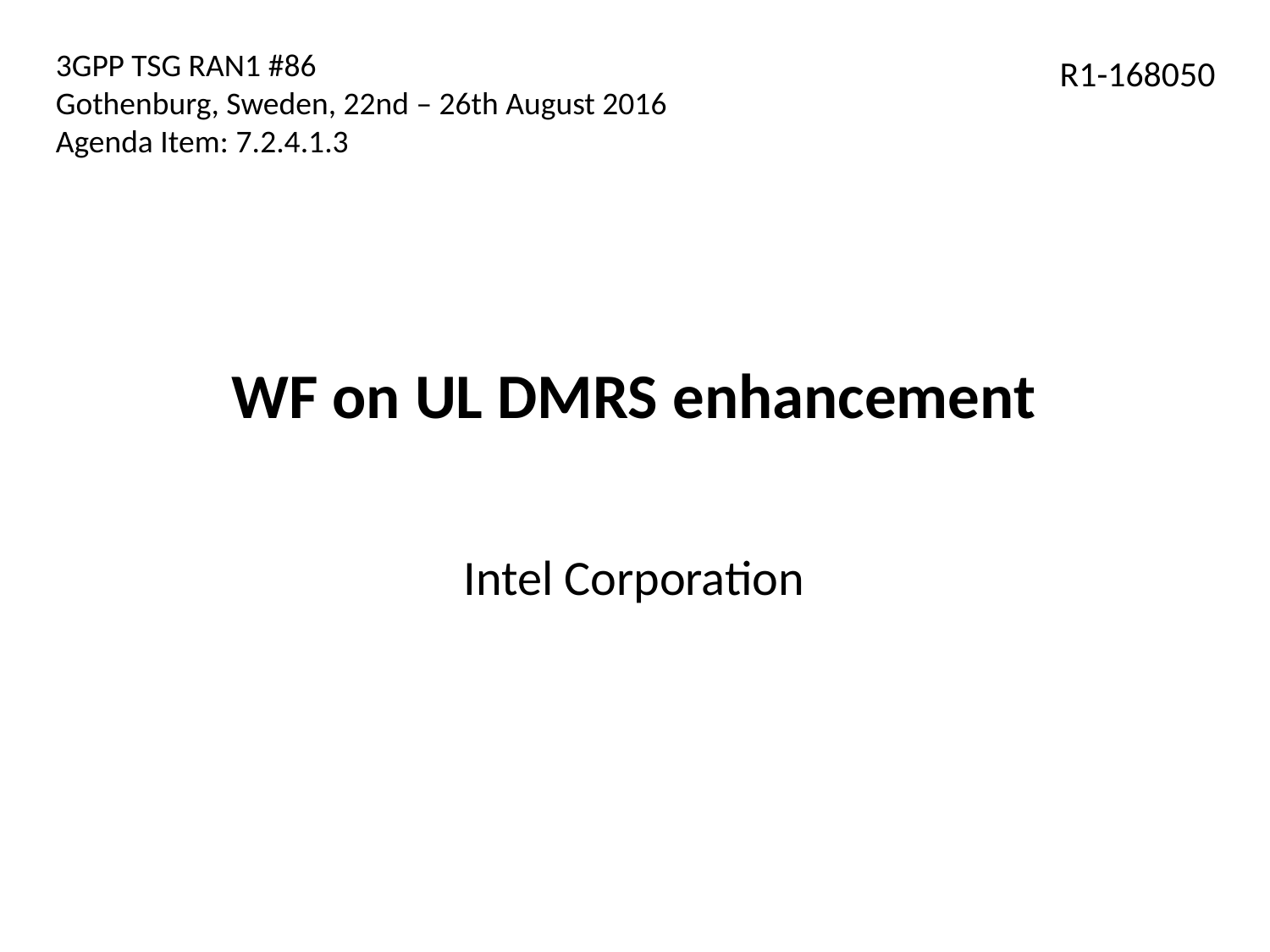

3GPP TSG RAN1 #86
Gothenburg, Sweden, 22nd – 26th August 2016
Agenda Item: 7.2.4.1.3
R1-168050
# WF on UL DMRS enhancement
Intel Corporation